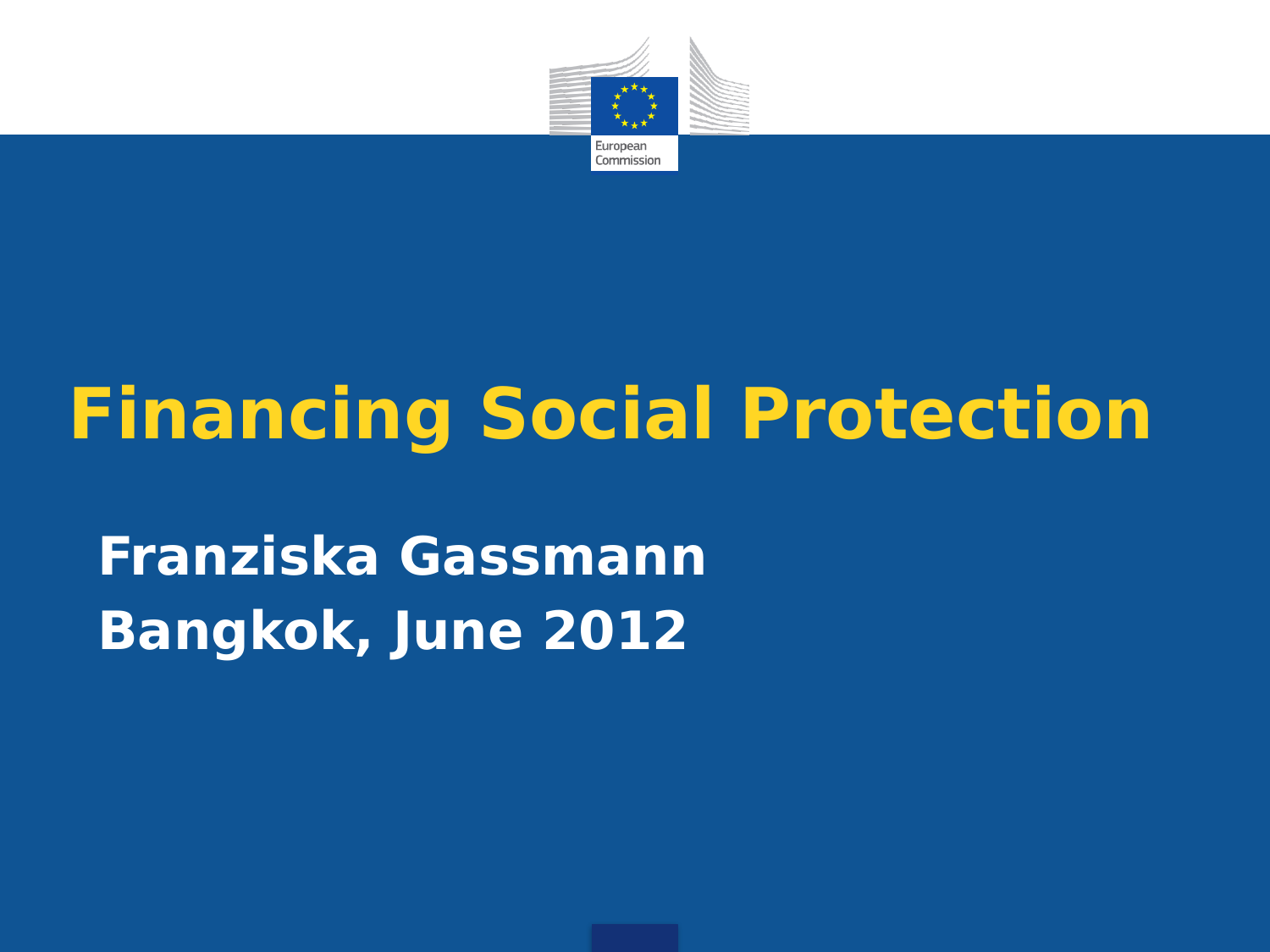

# Financing Social Protection
Franziska Gassmann
Bangkok, June 2012